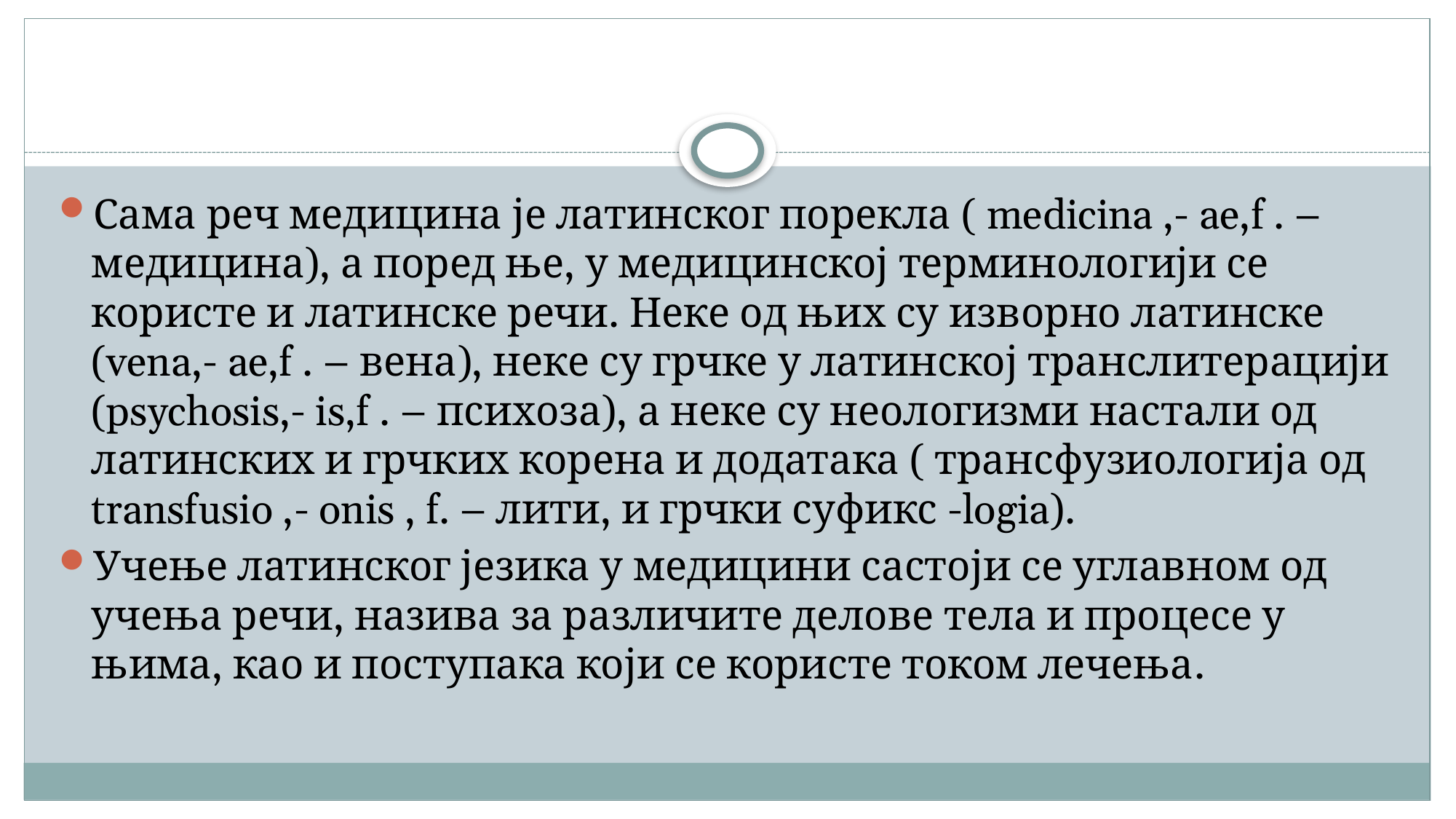

#
Сама реч медицина је латинског порекла ( medicina ,- ae,f . – медицина), а поред ње, у медицинској терминологији се користе и латинске речи. Неке од њих су изворно латинске (vena,- ae,f . – вена), неке су грчке у латинској транслитерацији (psychosis,- is,f . – психоза), а неке су неологизми настали од латинских и грчких корена и додатака ( трансфузиологија од transfusio ,- onis , f. – лити, и грчки суфикс -logia).
Учење латинског језика у медицини састоји се углавном од учења речи, назива за различите делове тела и процесе у њима, као и поступака који се користе током лечења.